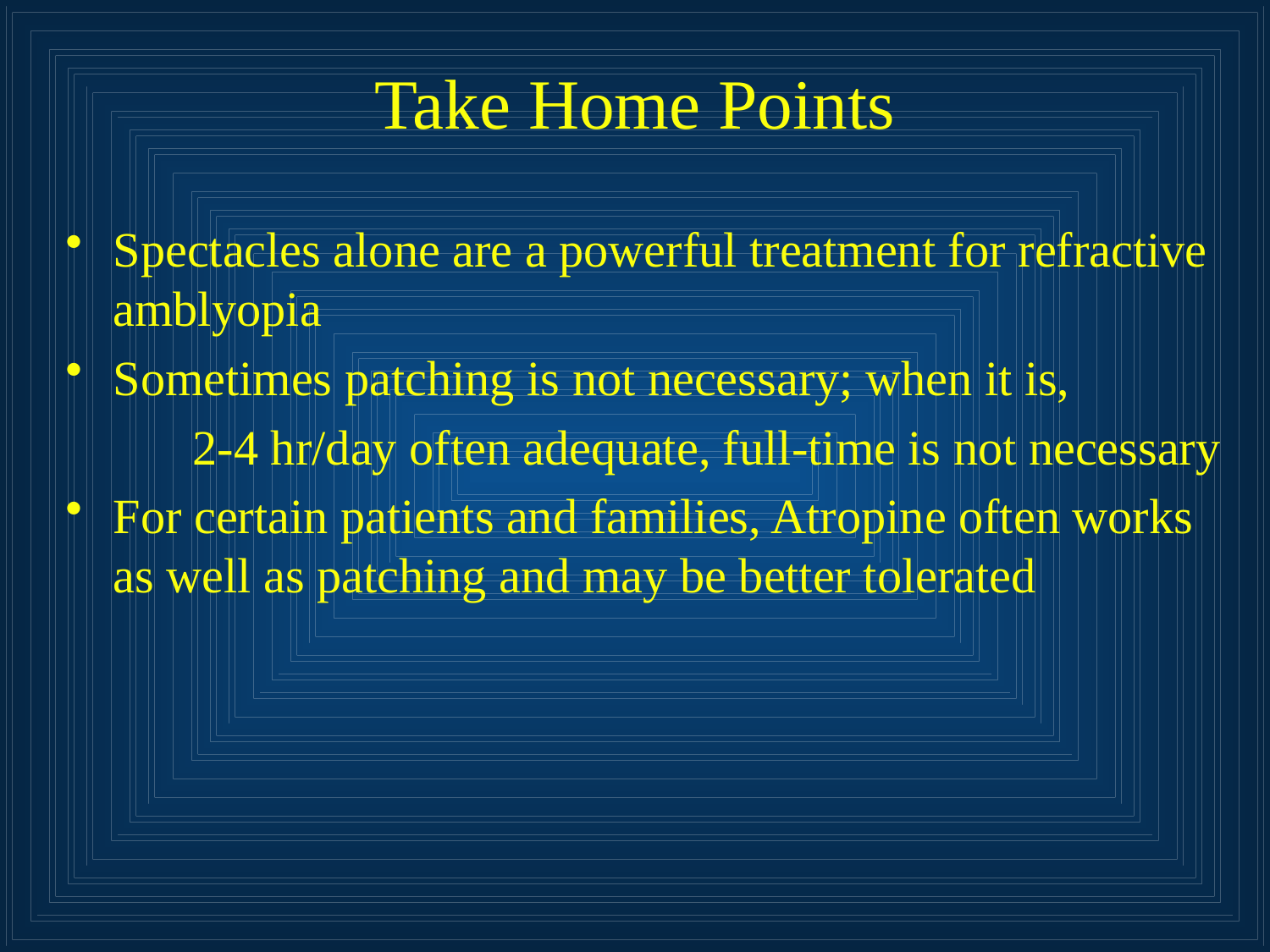

# Take Home Points
Spectacles alone are a powerful treatment for refractive amblyopia
Sometimes patching is not necessary; when it is,
	2-4 hr/day often adequate, full-time is not necessary
For certain patients and families, Atropine often works as well as patching and may be better tolerated